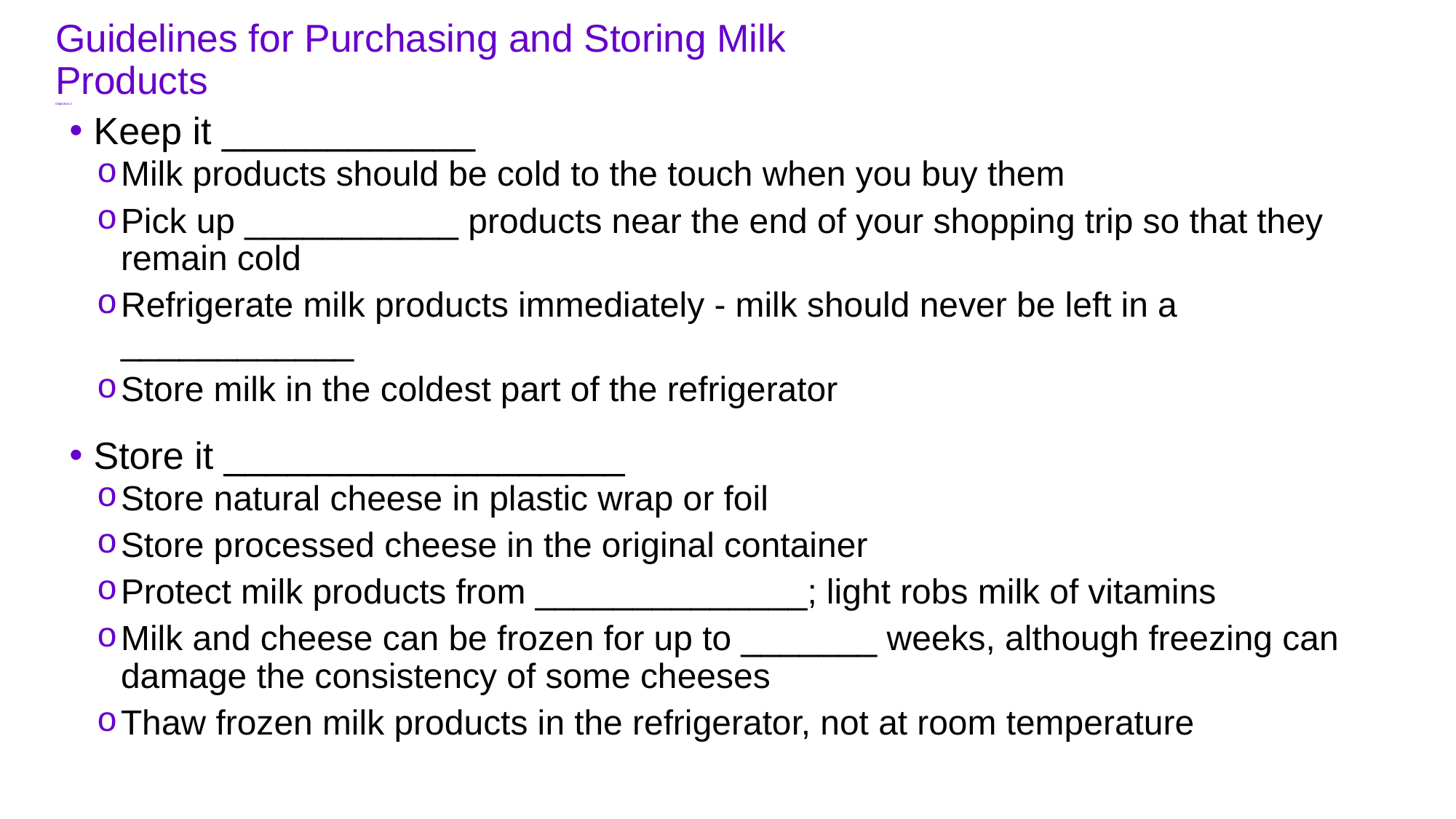

# Guidelines for Purchasing and Storing Milk Products Objective 2
Keep it ____________
Milk products should be cold to the touch when you buy them
Pick up ___________ products near the end of your shopping trip so that they remain cold
Refrigerate milk products immediately - milk should never be left in a ____________
Store milk in the coldest part of the refrigerator
Store it ___________________
Store natural cheese in plastic wrap or foil
Store processed cheese in the original container
Protect milk products from ______________; light robs milk of vitamins
Milk and cheese can be frozen for up to _______ weeks, although freezing can damage the consistency of some cheeses
Thaw frozen milk products in the refrigerator, not at room temperature